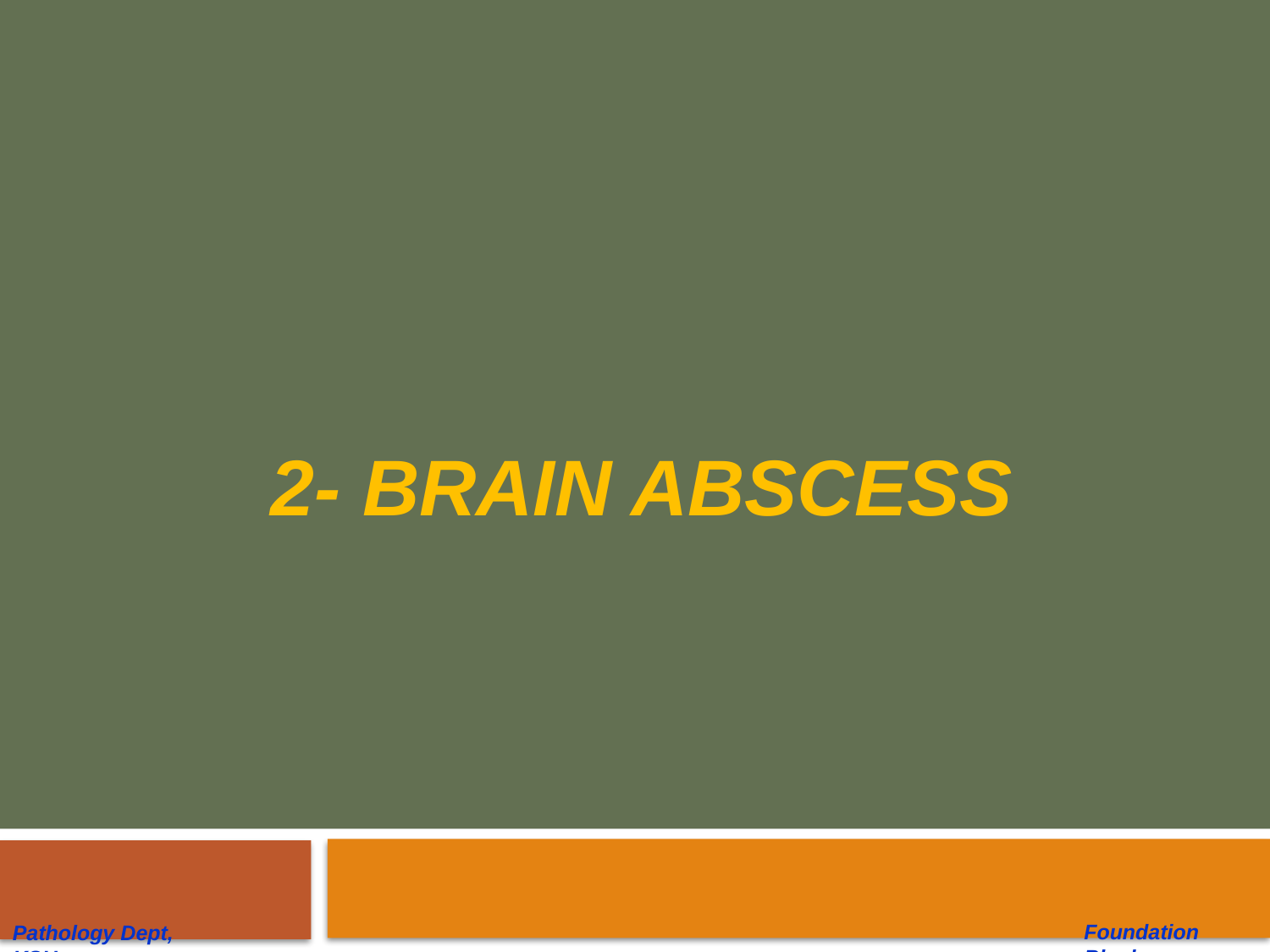

# 2- Brain abscess
Foundation Block
Pathology Dept, KSU